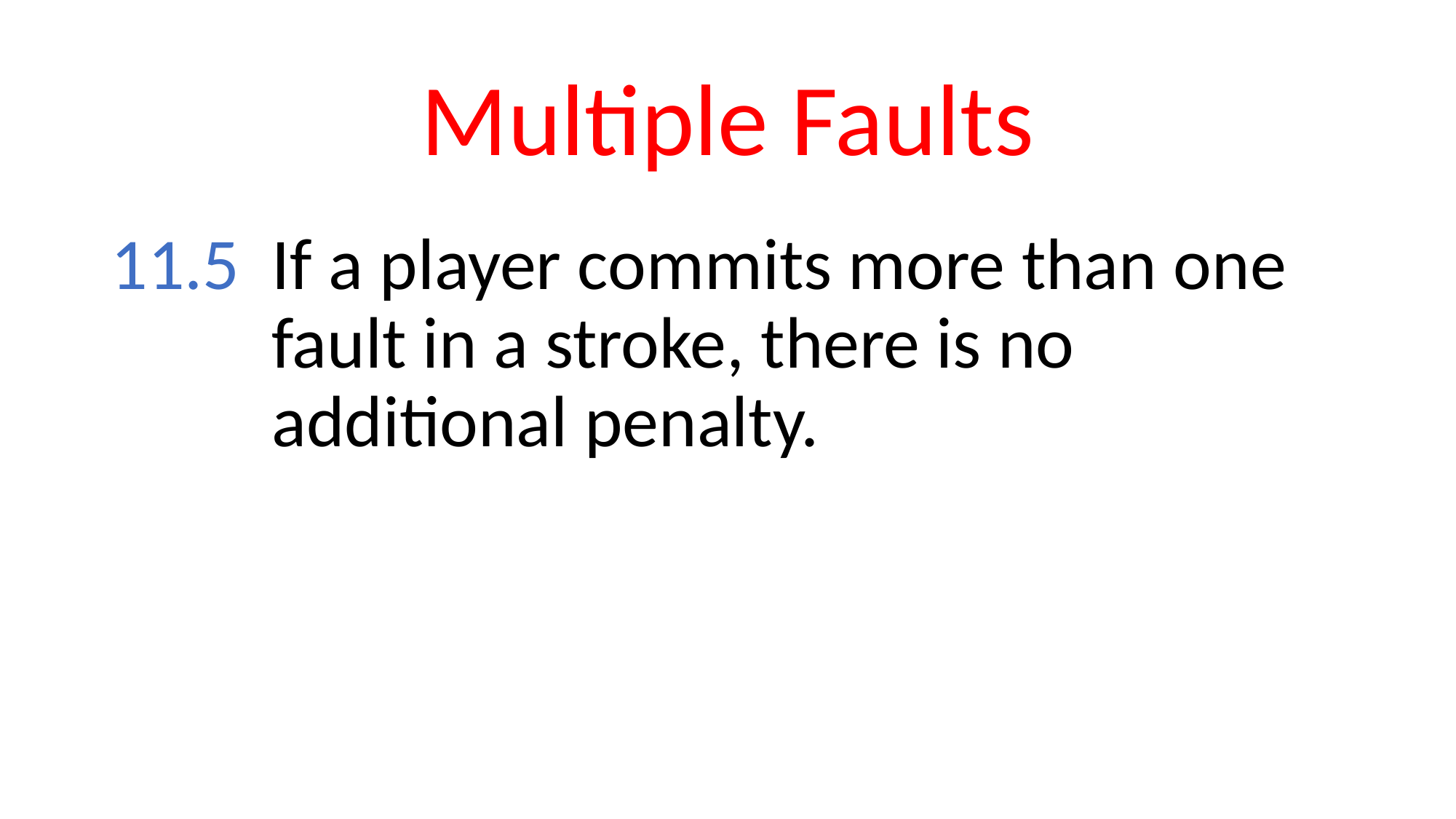

# Multiple Faults
11.5	If a player commits more than one fault in a stroke, there is no additional penalty.